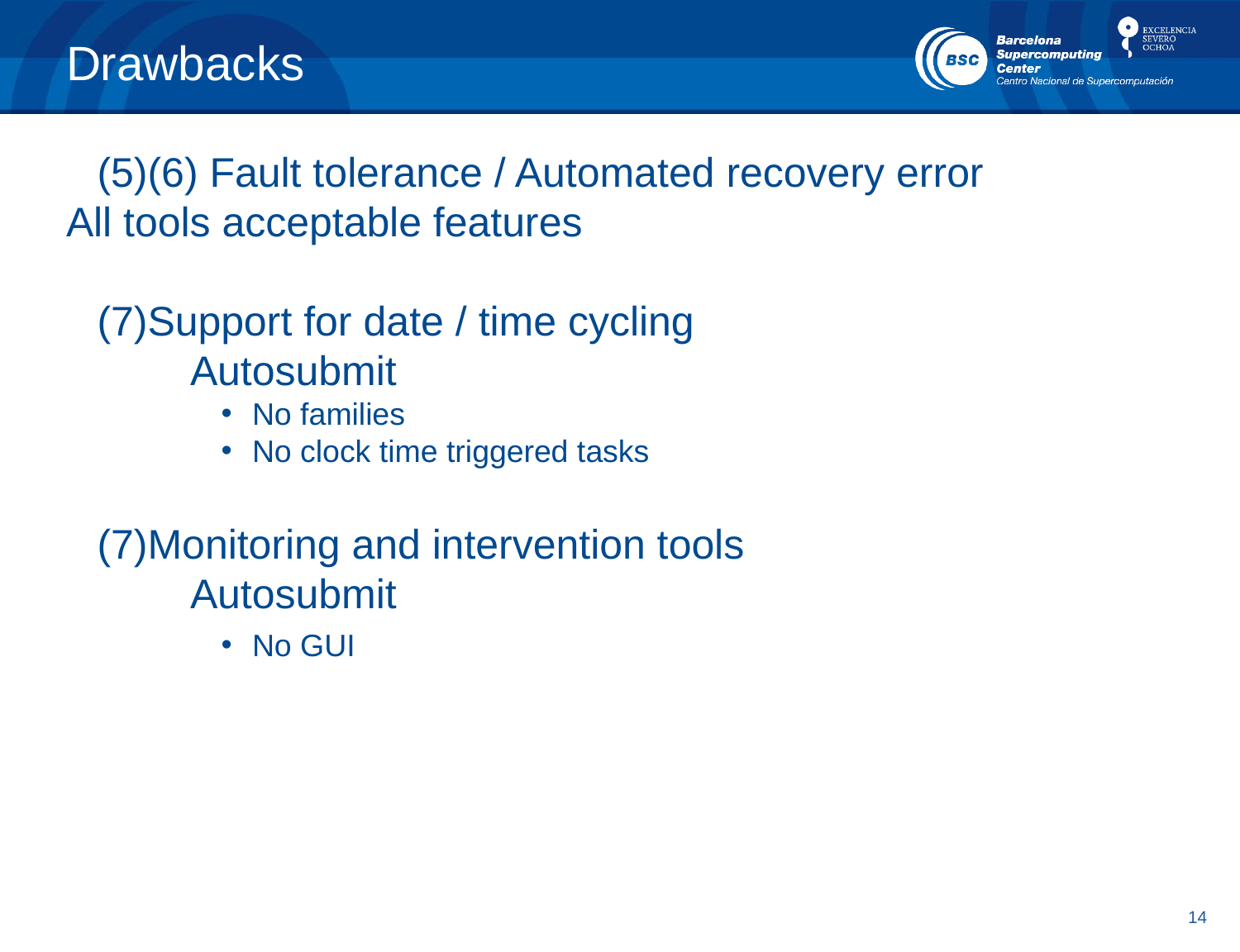

# Drawbacks
(6) Fault tolerance / Automated recovery error
All tools acceptable features

Support for date / time cycling
Autosubmit
No families
No clock time triggered tasks

Monitoring and intervention tools
Autosubmit
No GUI